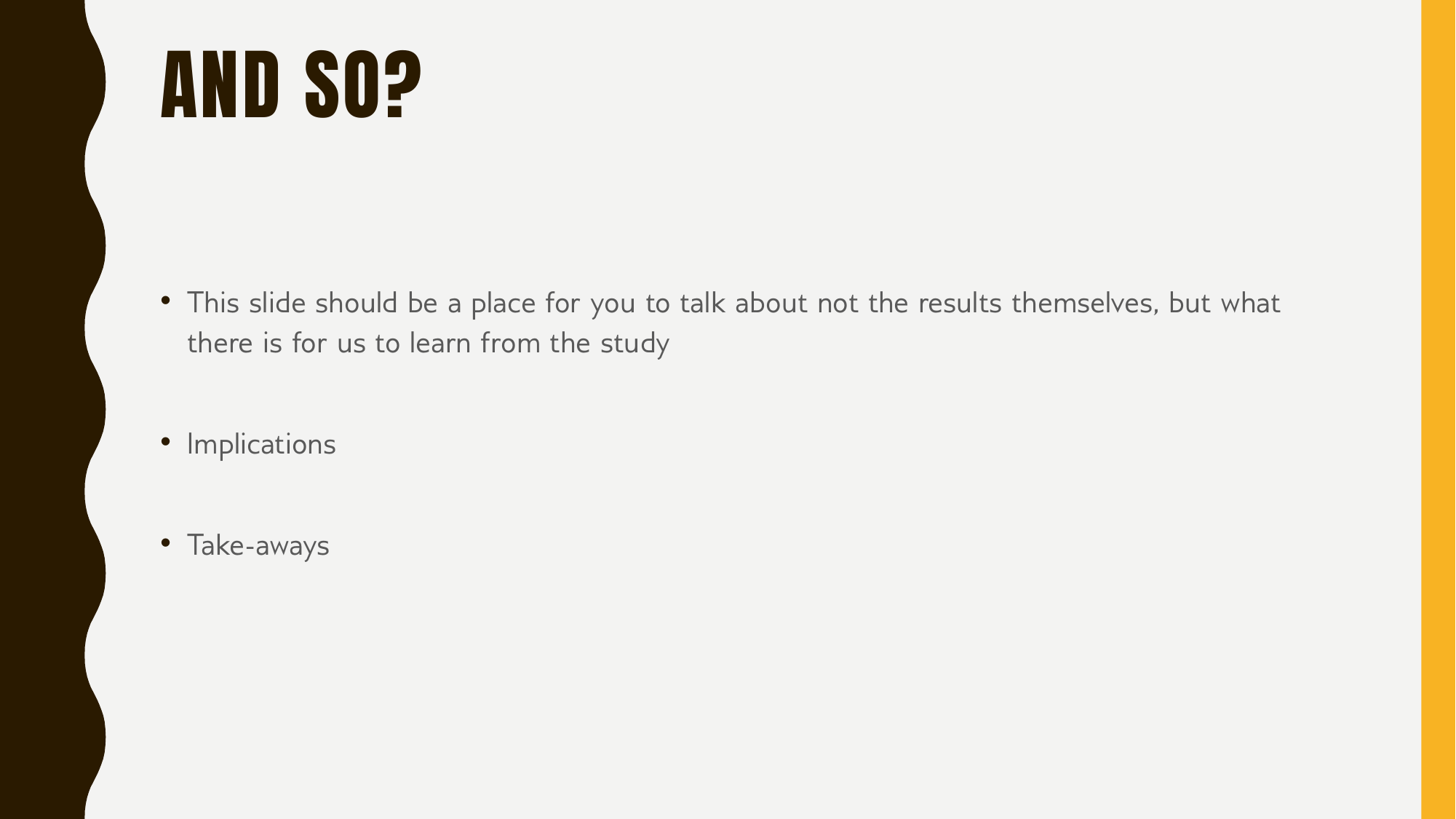

# And so?
This slide should be a place for you to talk about not the results themselves, but what there is for us to learn from the study

Implications

Take-aways